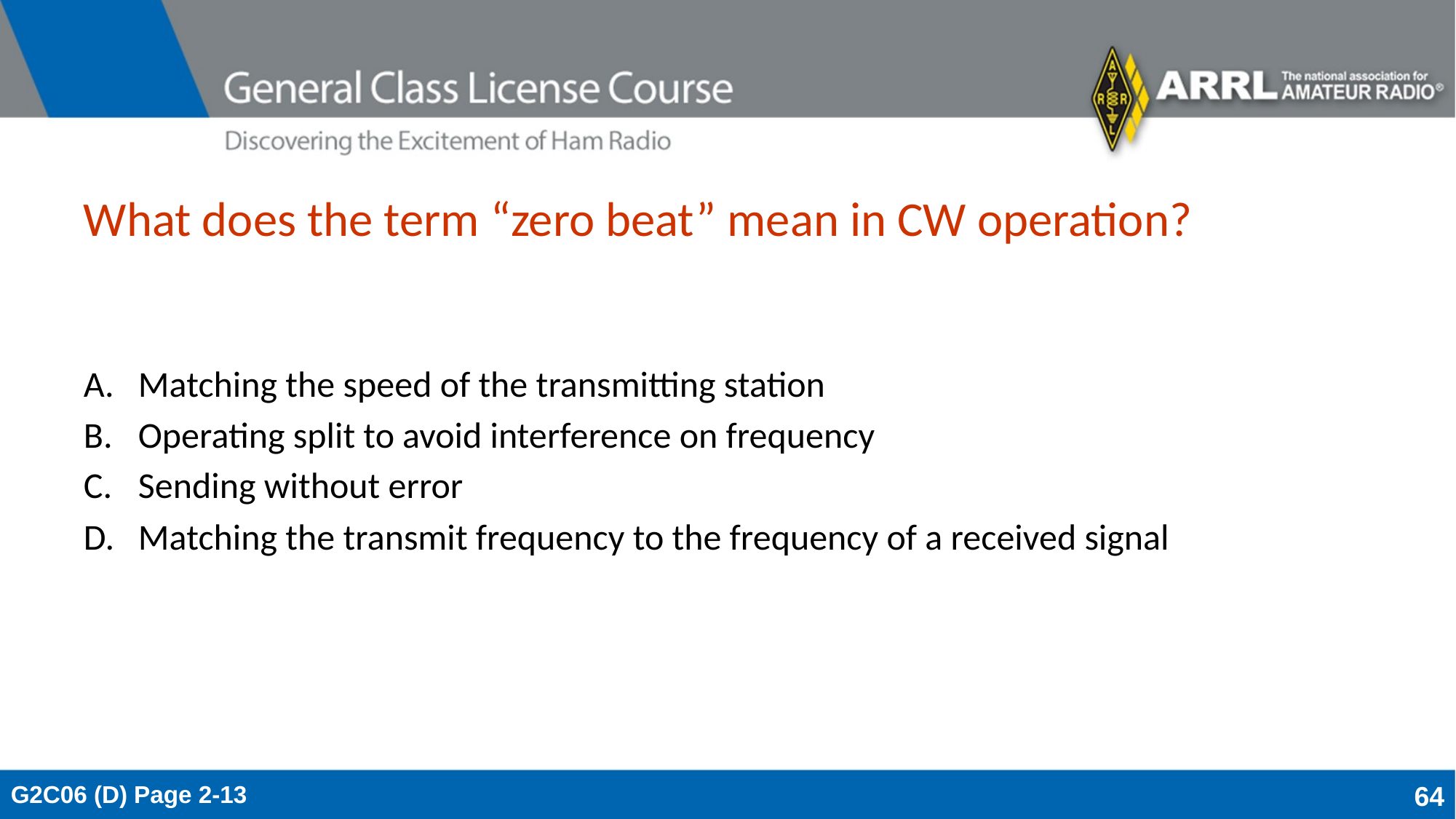

# What does the term “zero beat” mean in CW operation?
Matching the speed of the transmitting station
Operating split to avoid interference on frequency
Sending without error
Matching the transmit frequency to the frequency of a received signal

G2C06 (D) Page 2-13
64